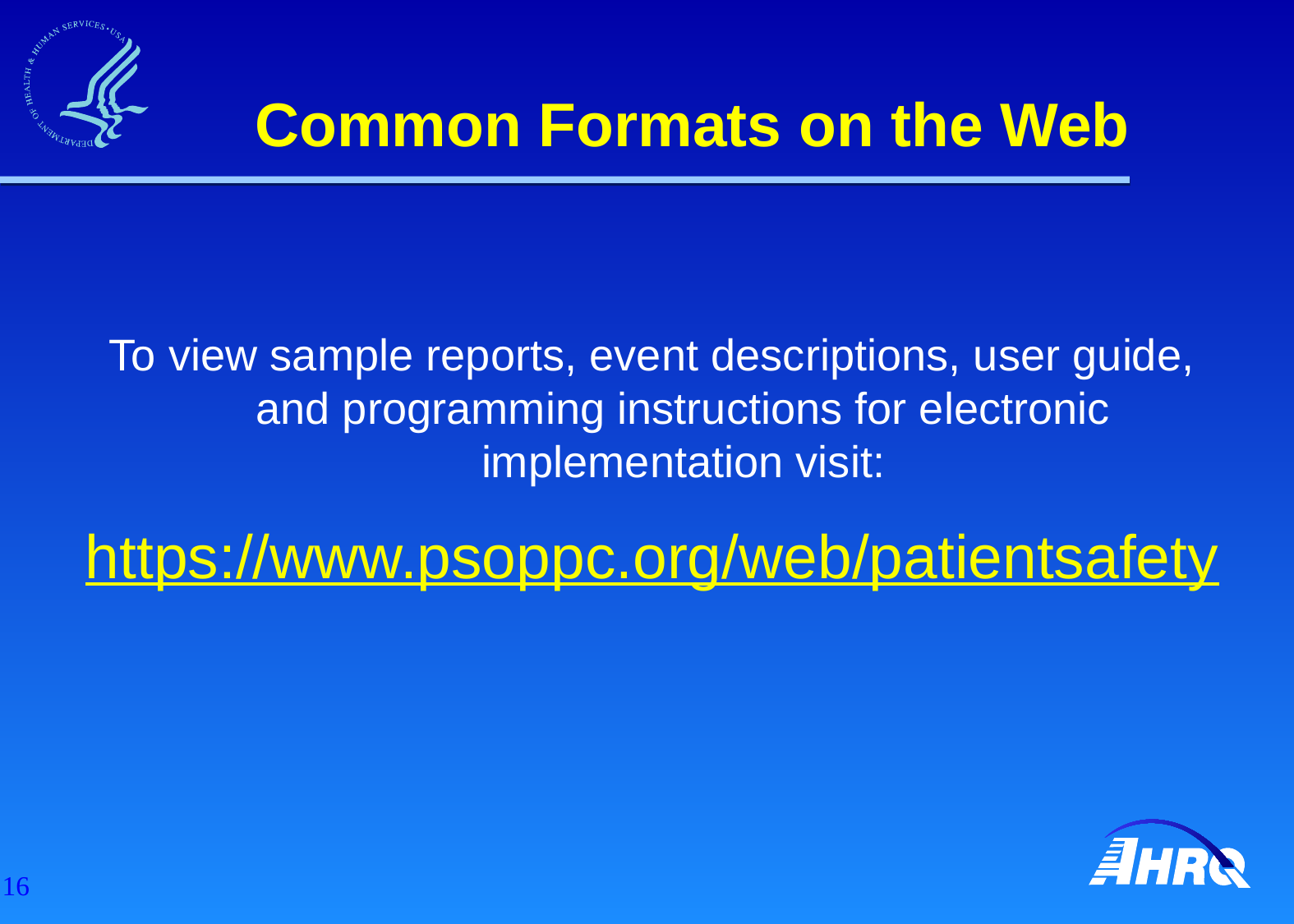

Common Formats on the Web

To view sample reports, event descriptions, user guide, and programming instructions for electronic implementation visit:
https://www.psoppc.org/web/patientsafety